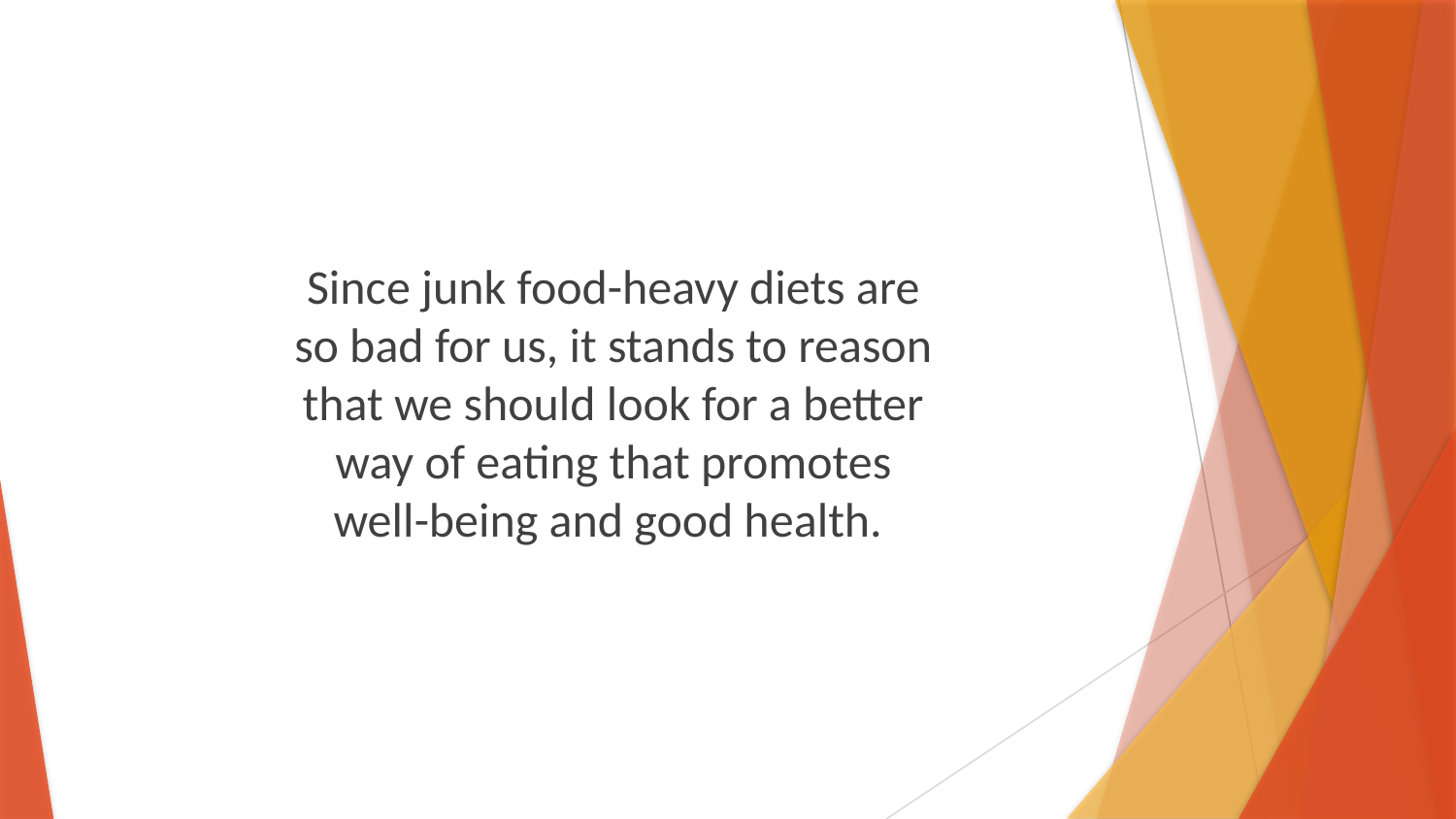

Since junk food-heavy diets are so bad for us, it stands to reason that we should look for a better way of eating that promotes well-being and good health.